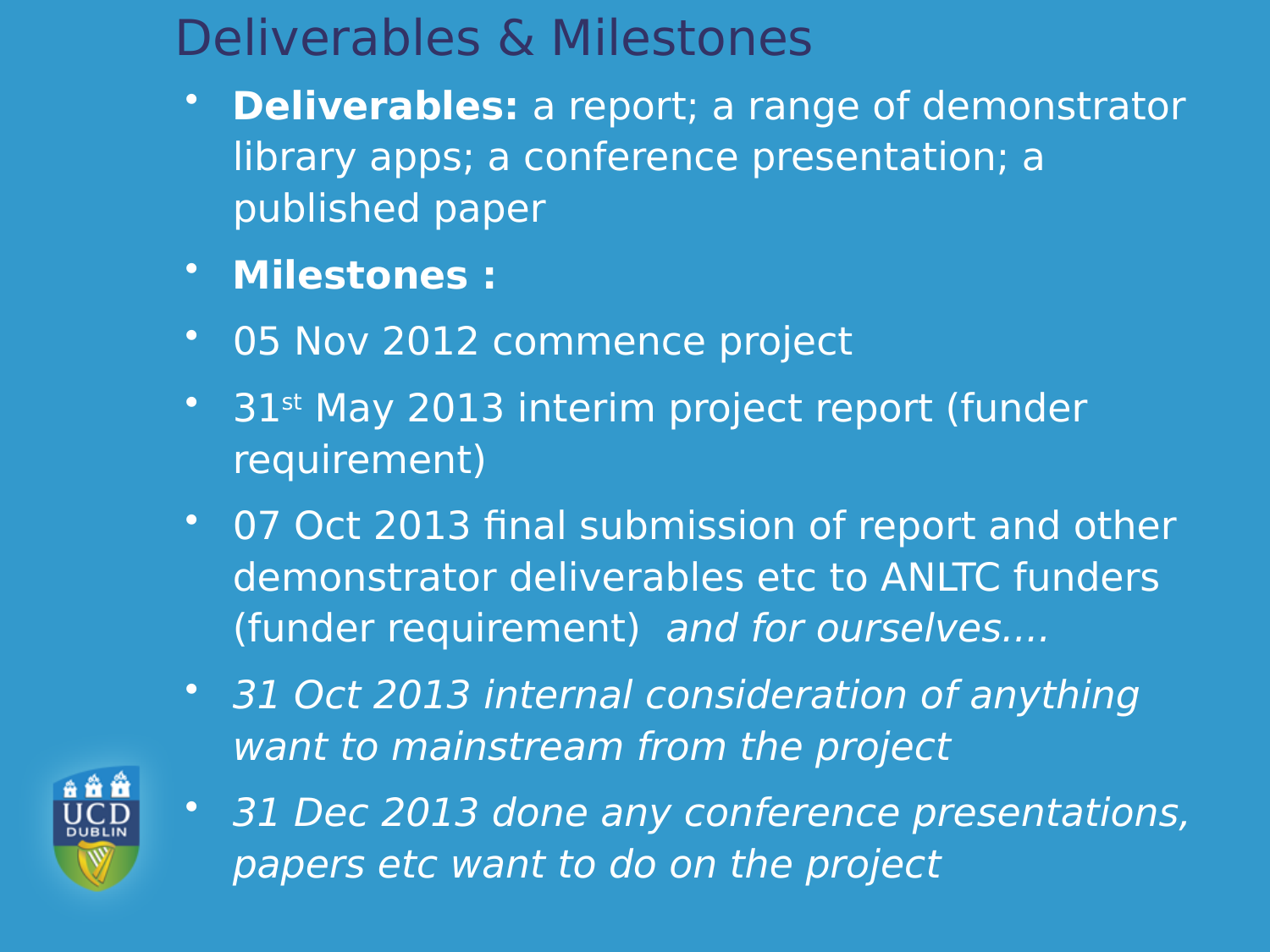

# Deliverables & Milestones
Deliverables: a report; a range of demonstrator library apps; a conference presentation; a published paper
Milestones :
05 Nov 2012 commence project
31st May 2013 interim project report (funder requirement)
07 Oct 2013 final submission of report and other demonstrator deliverables etc to ANLTC funders (funder requirement)  and for ourselves....
31 Oct 2013 internal consideration of anything want to mainstream from the project
31 Dec 2013 done any conference presentations, papers etc want to do on the project